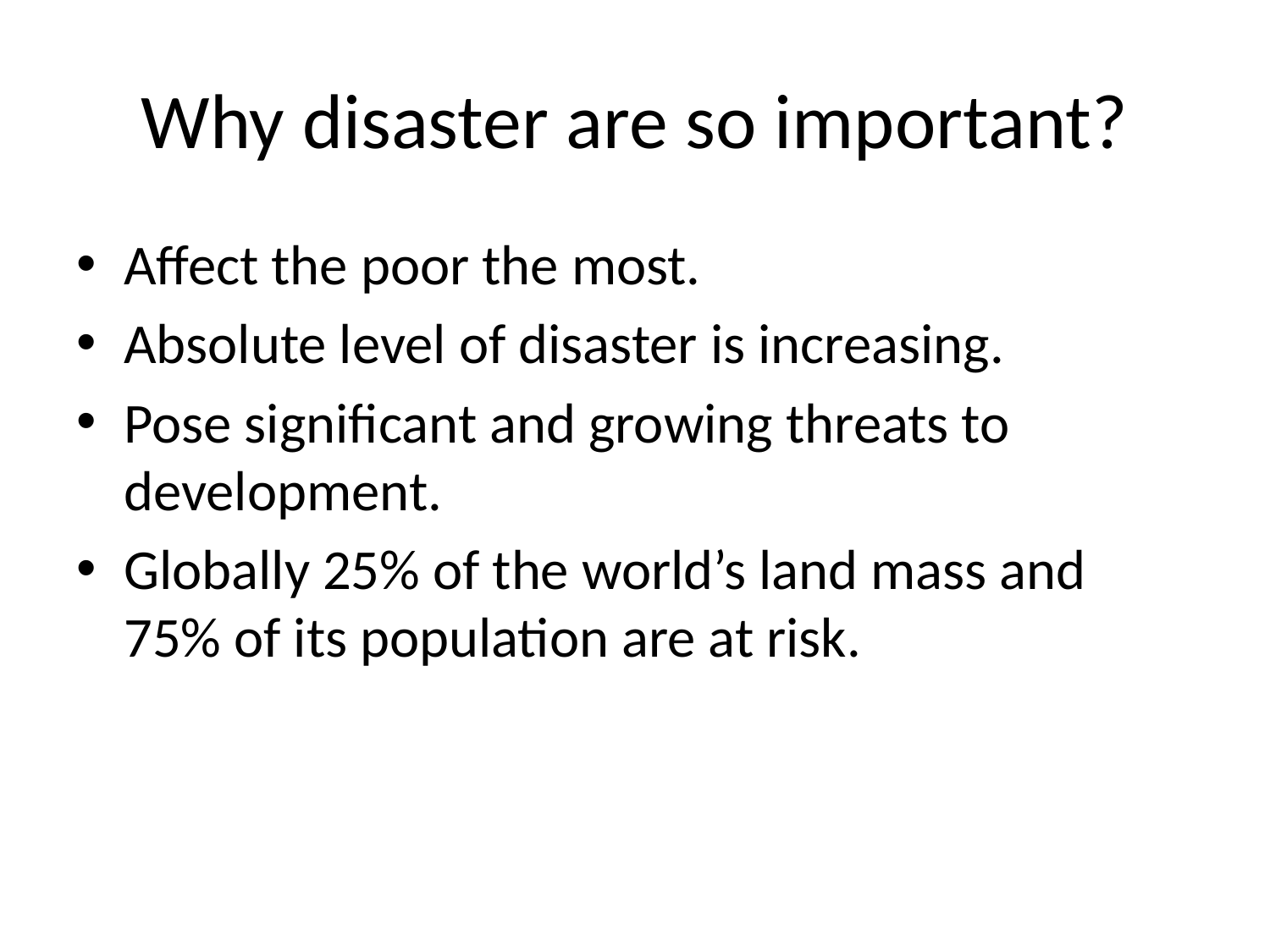

# Why disaster are so important?
Affect the poor the most.
Absolute level of disaster is increasing.
Pose significant and growing threats to development.
Globally 25% of the world’s land mass and 75% of its population are at risk.